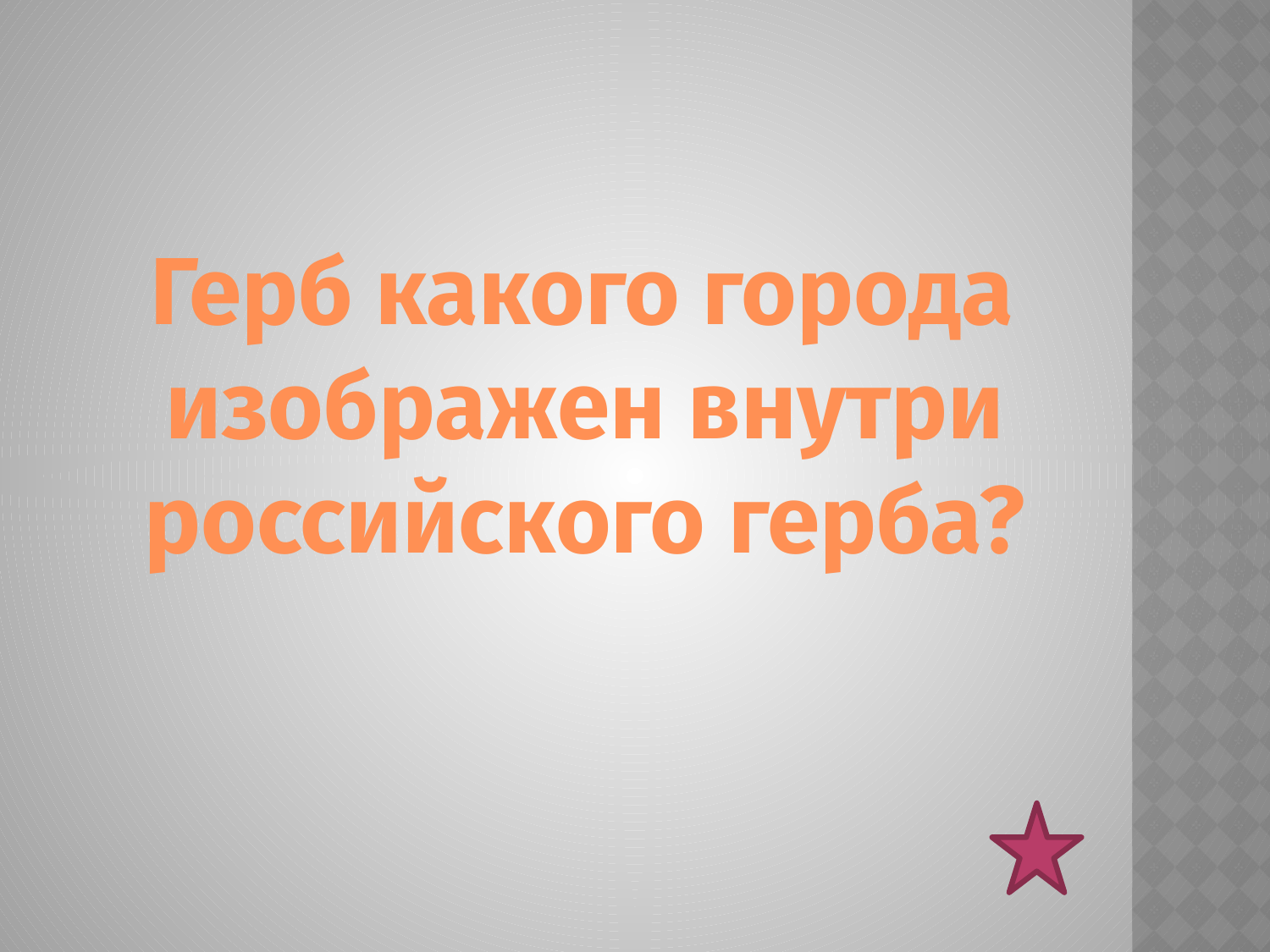

#
   Герб какого города изображен внутри российского герба?